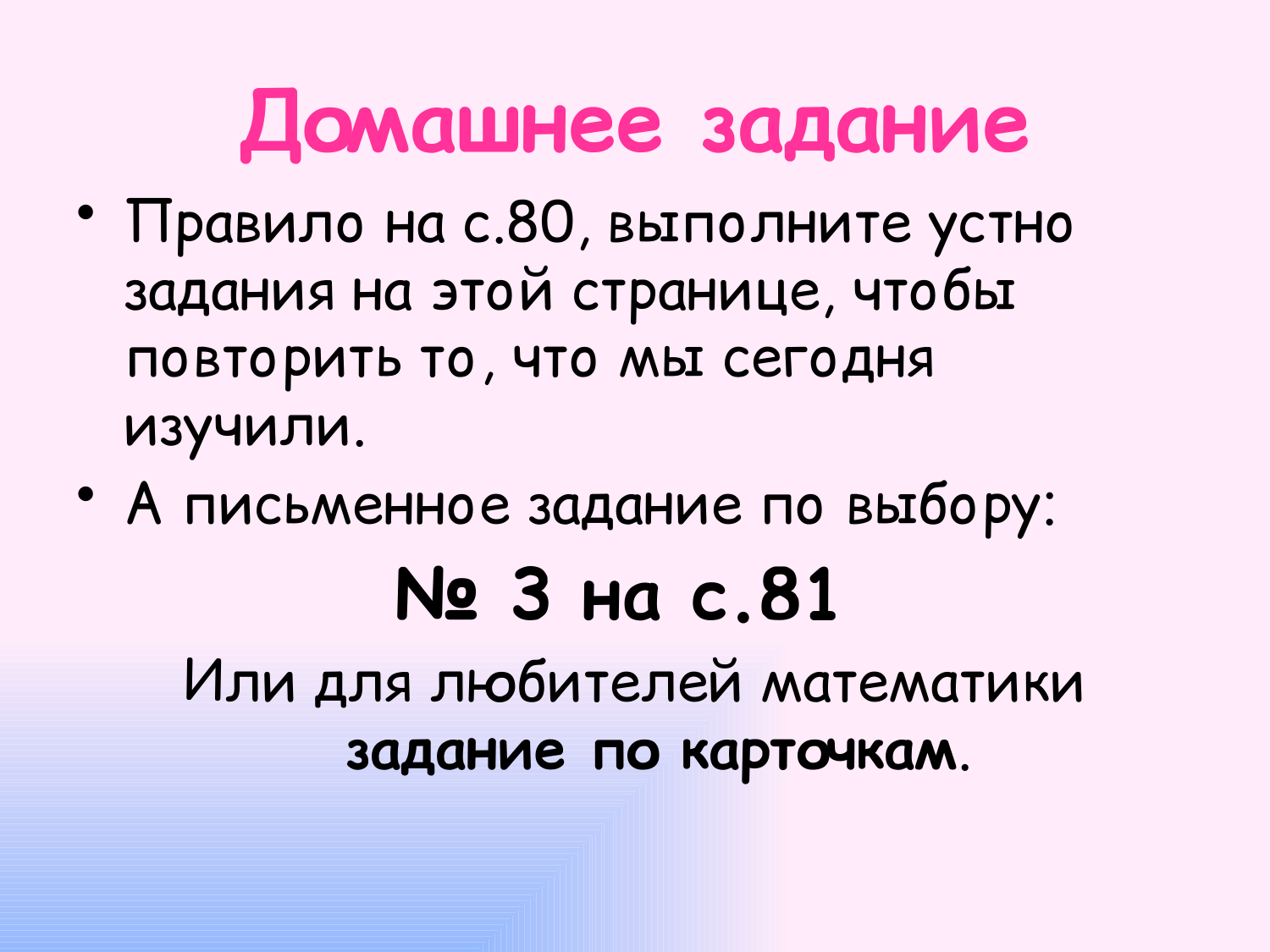

# Домашнее задание
Правило на с.80, выполните устно задания на этой странице, чтобы повторить то, что мы сегодня изучили.
А письменное задание по выбору:
№ 3 на с.81
Или для любителей математики задание по карточкам.